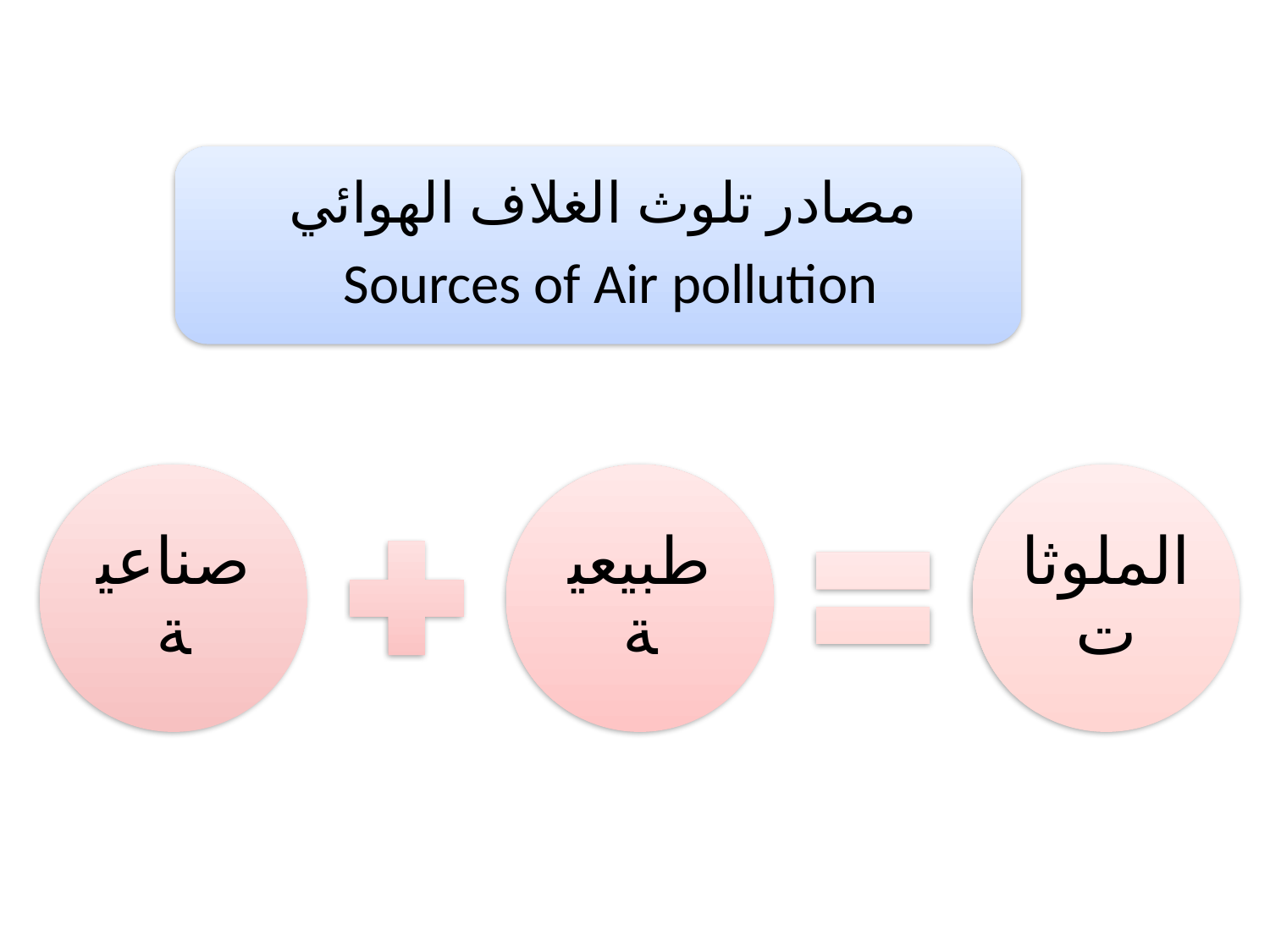

مصادر تلوث الغلاف الهوائي
Sources of Air pollution

صناعية

طبيعية

الملوثات